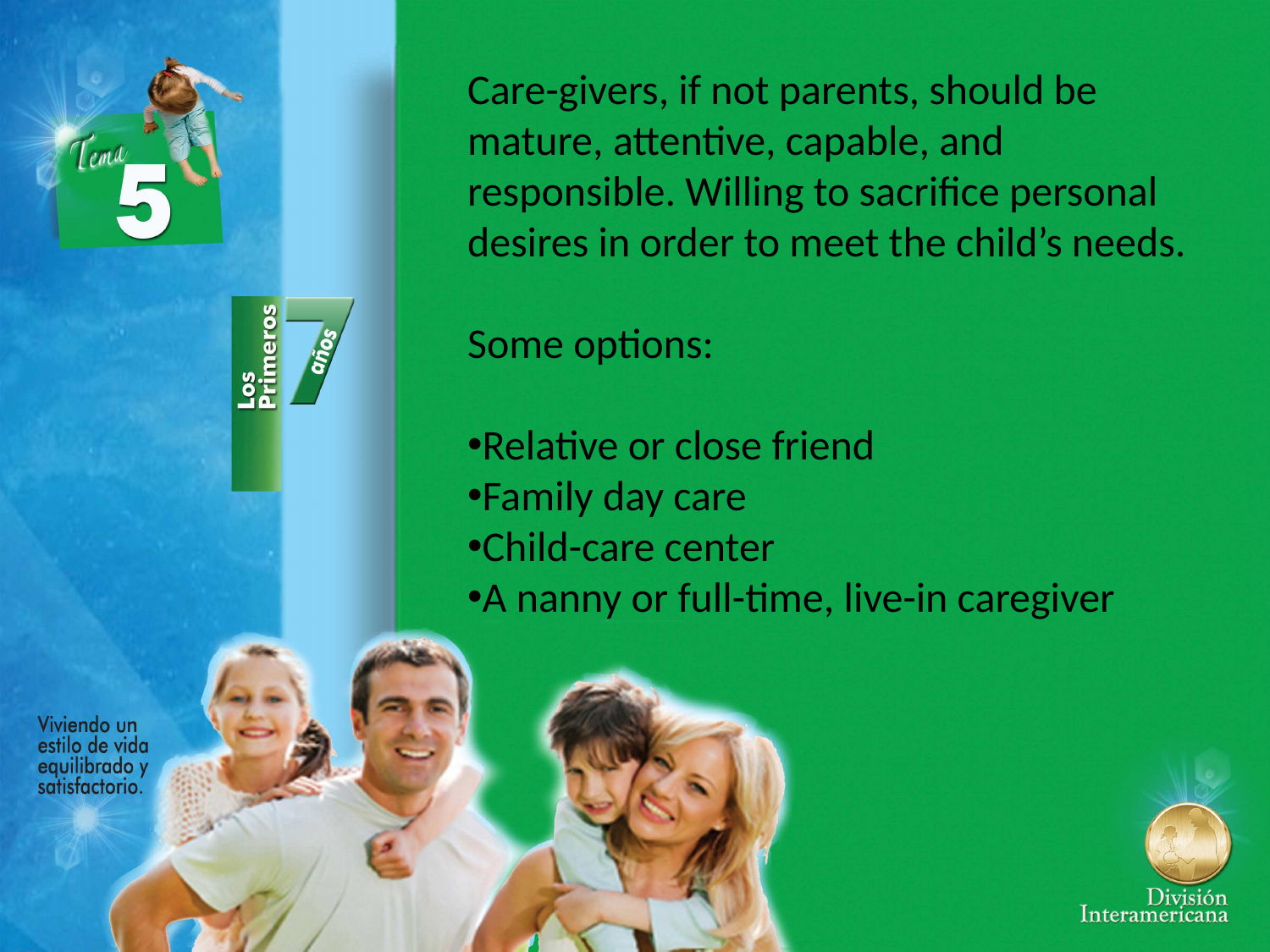

Care-givers, if not parents, should be mature, attentive, capable, and responsible. Willing to sacrifice personal desires in order to meet the child’s needs.

Some options:

Relative or close friend
Family day care
Child-care center
A nanny or full-time, live-in caregiver